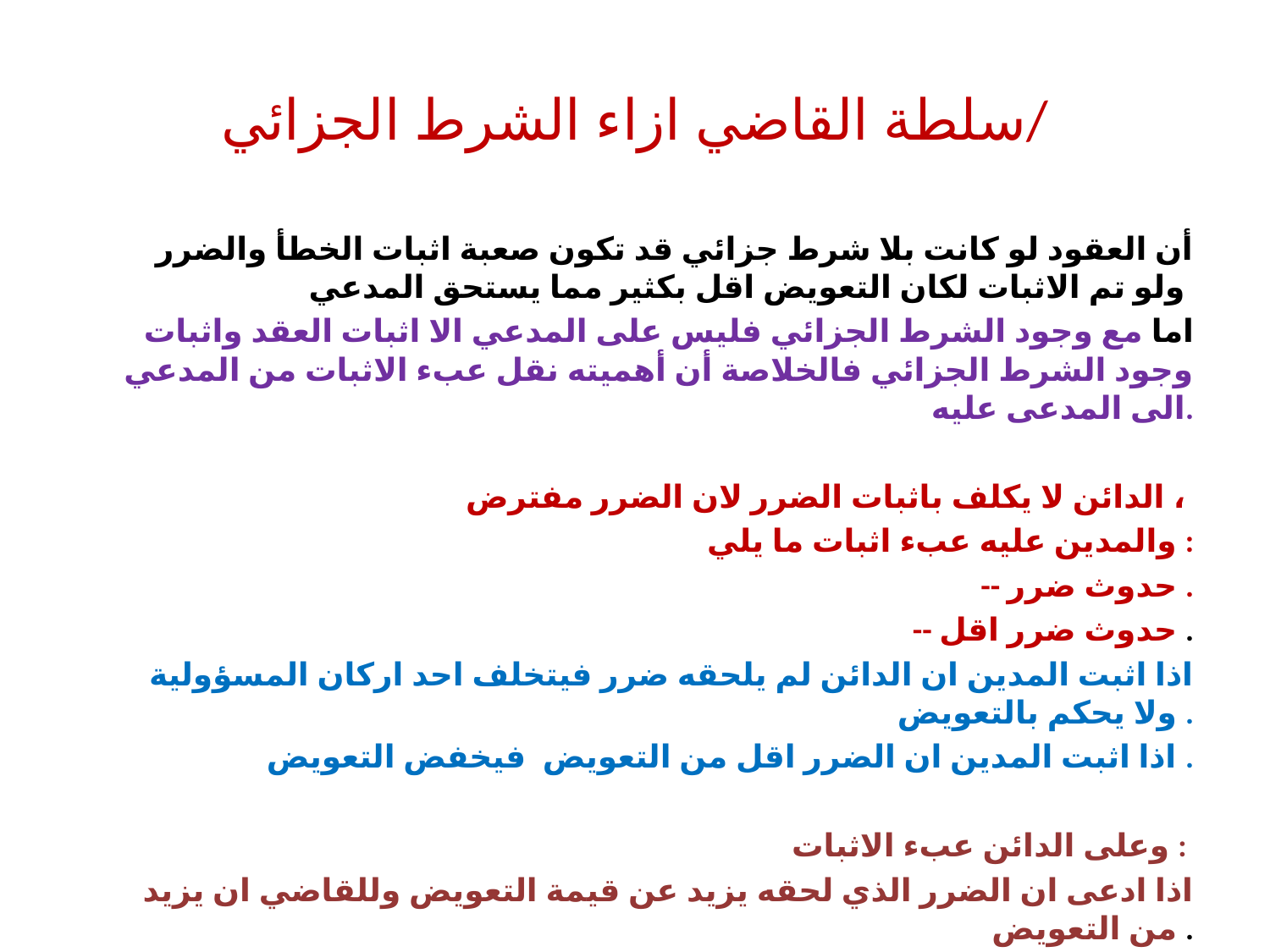

# سلطة القاضي ازاء الشرط الجزائي/
أن العقود لو كانت بلا شرط جزائي قد تكون صعبة اثبات الخطأ والضرر ولو تم الاثبات لكان التعويض اقل بكثير مما يستحق المدعي
اما مع وجود الشرط الجزائي فليس على المدعي الا اثبات العقد واثبات وجود الشرط الجزائي فالخلاصة أن أهميته نقل عبء الاثبات من المدعي الى المدعى عليه.

الدائن لا يكلف باثبات الضرر لان الضرر مفترض ،
والمدين عليه عبء اثبات ما يلي :
-- حدوث ضرر .
-- حدوث ضرر اقل .
اذا اثبت المدين ان الدائن لم يلحقه ضرر فيتخلف احد اركان المسؤولية ولا يحكم بالتعويض .
اذا اثبت المدين ان الضرر اقل من التعويض  فيخفض التعويض .

وعلى الدائن عبء الاثبات :
اذا ادعى ان الضرر الذي لحقه يزيد عن قيمة التعويض وللقاضي ان يزيد من التعويض .